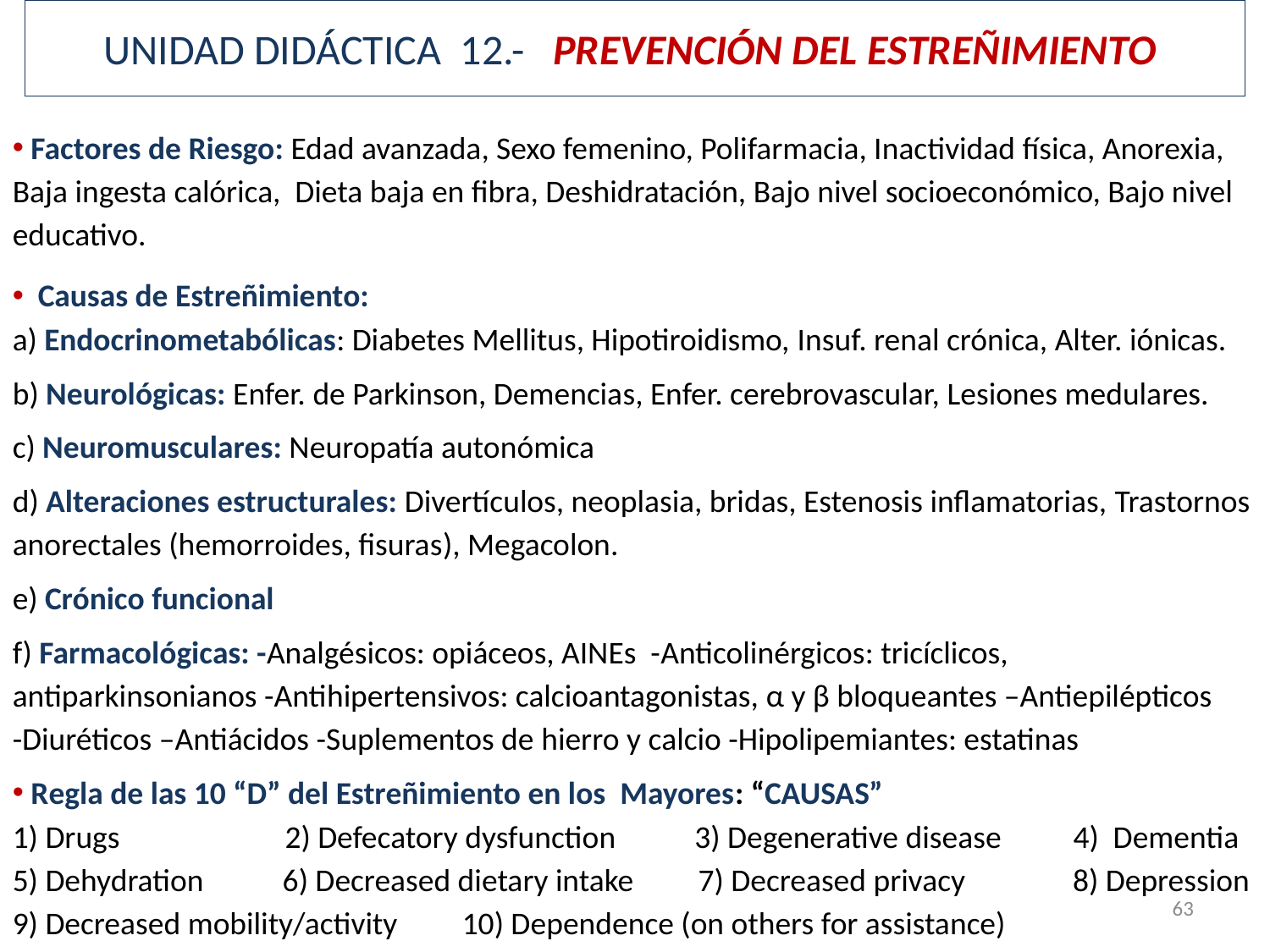

# UNIDAD DIDÁCTICA  12.-   PREVENCIÓN DEL ESTREÑIMIENTO

 Factores de Riesgo: Edad avanzada, Sexo femenino, Polifarmacia, Inactividad física, Anorexia, Baja ingesta calórica,  Dieta baja en fibra, Deshidratación, Bajo nivel socioeconómico, Bajo nivel educativo.
  Causas de Estreñimiento:
 Endocrinometabólicas: Diabetes Mellitus, Hipotiroidismo, Insuf. renal crónica, Alter. iónicas.
b) Neurológicas: Enfer. de Parkinson, Demencias, Enfer. cerebrovascular, Lesiones medulares.
c) Neuromusculares: Neuropatía autonómica
d) Alteraciones estructurales: Divertículos, neoplasia, bridas, Estenosis inflamatorias, Trastornos anorectales (hemorroides, fisuras), Megacolon.
e) Crónico funcional
f) Farmacológicas: -Analgésicos: opiáceos, AINEs  -Anticolinérgicos: tricíclicos, antiparkinsonianos -Antihipertensivos: calcioantagonistas, α y β bloqueantes –Antiepilépticos     -Diuréticos –Antiácidos -Suplementos de hierro y calcio -Hipolipemiantes: estatinas
 Regla de las 10 “D” del Estreñimiento en los  Mayores: “CAUSAS”
1) Drugs                       2) Defecatory dysfunction           3) Degenerative disease          4)  Dementia
5) Dehydration           6) Decreased dietary intake         7) Decreased privacy               8) Depression
9) Decreased mobility/activity         10) Dependence (on others for assistance)

63